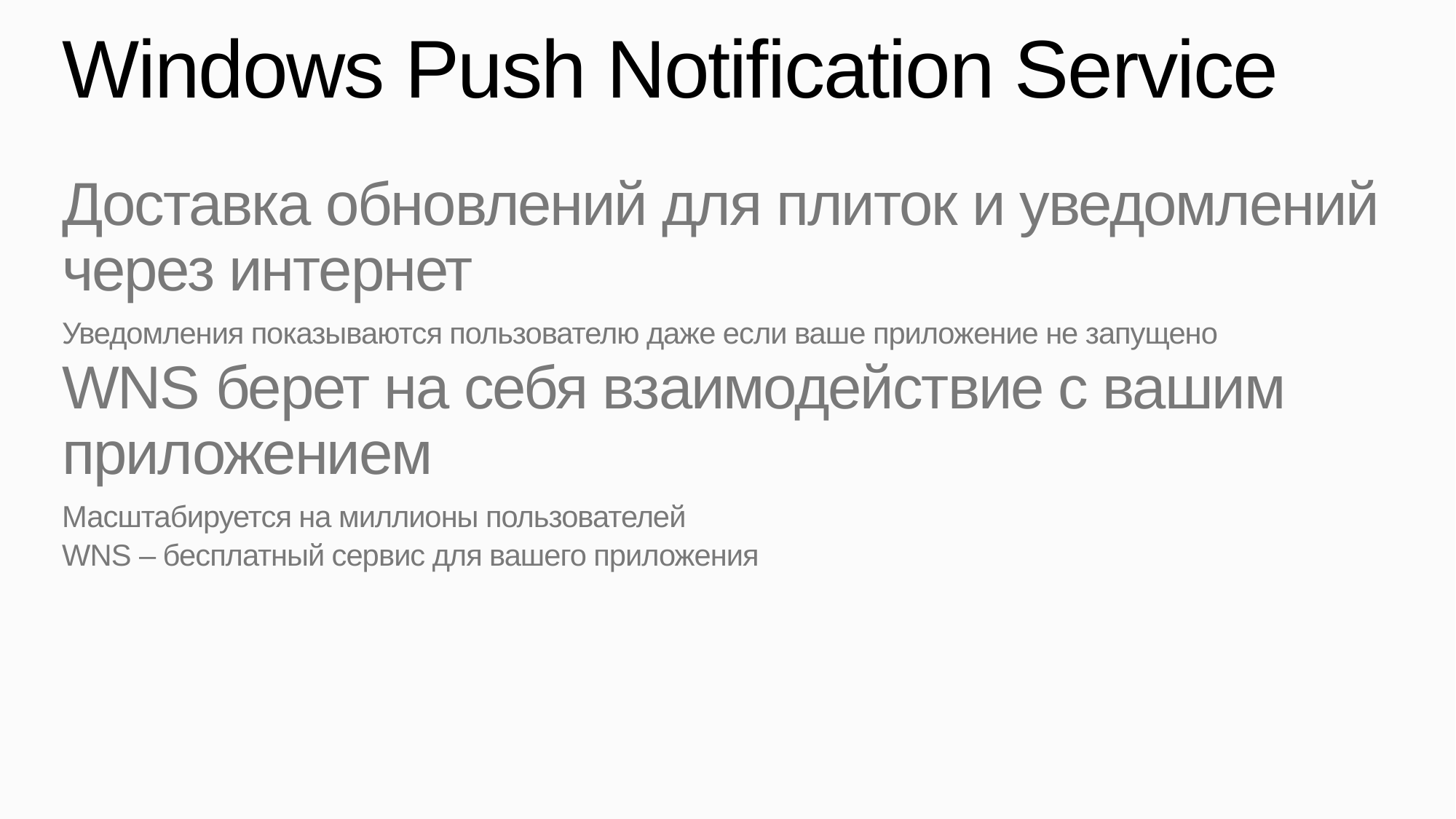

# Windows Push Notification Service
Доставка обновлений для плиток и уведомлений через интернет
Уведомления показываются пользователю даже если ваше приложение не запущено
WNS берет на себя взаимодействие с вашим приложением
Масштабируется на миллионы пользователей
WNS – бесплатный сервис для вашего приложения